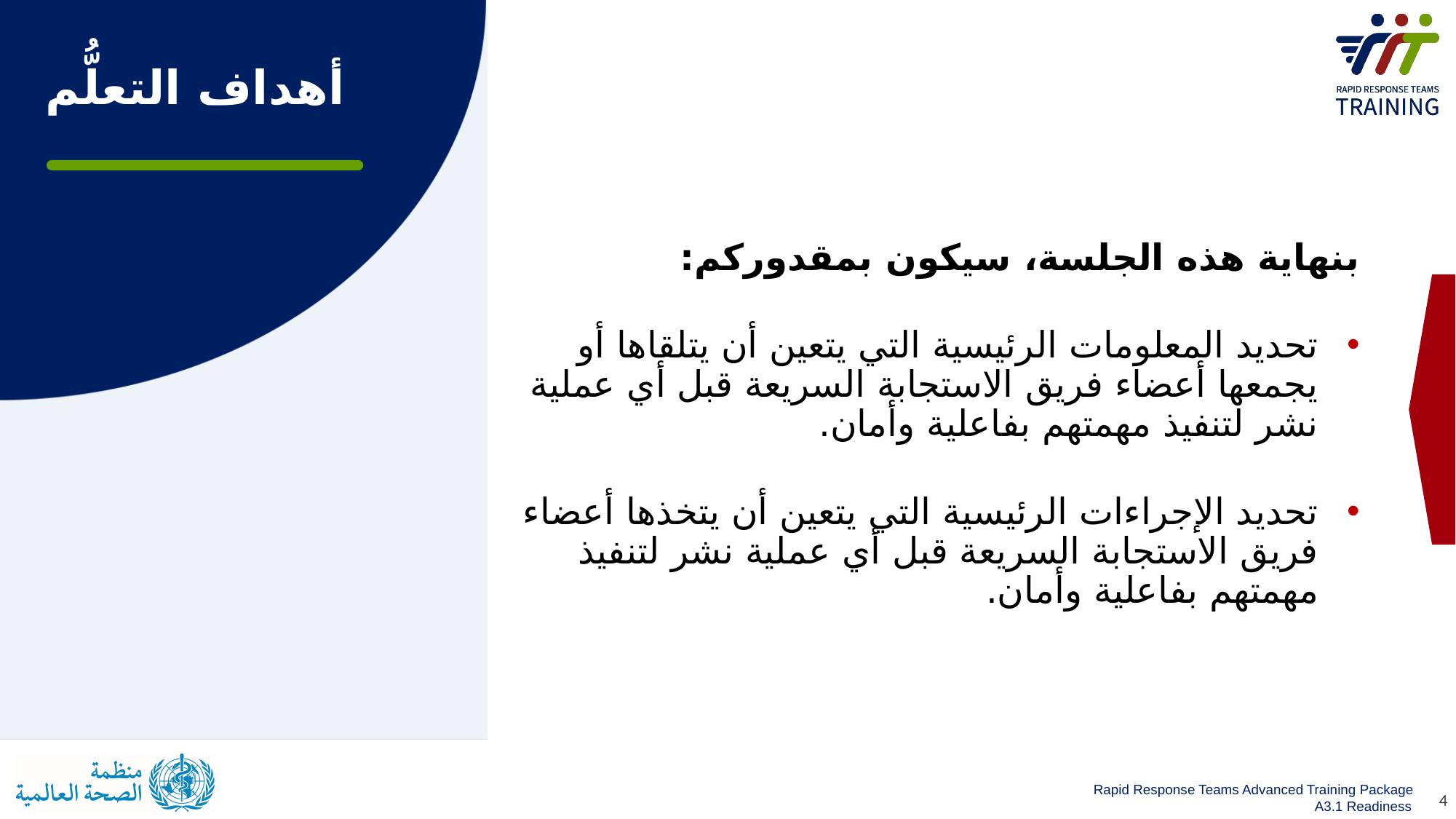

# أهداف التعلُّم
بنهاية هذه الجلسة، سيكون بمقدوركم:

تحديد المعلومات الرئيسية التي يتعين أن يتلقاها أو يجمعها أعضاء فريق الاستجابة السريعة قبل أي عملية نشر لتنفيذ مهمتهم بفاعلية وأمان.

تحديد الإجراءات الرئيسية التي يتعين أن يتخذها أعضاء فريق الاستجابة السريعة قبل أي عملية نشر لتنفيذ مهمتهم بفاعلية وأمان.
4